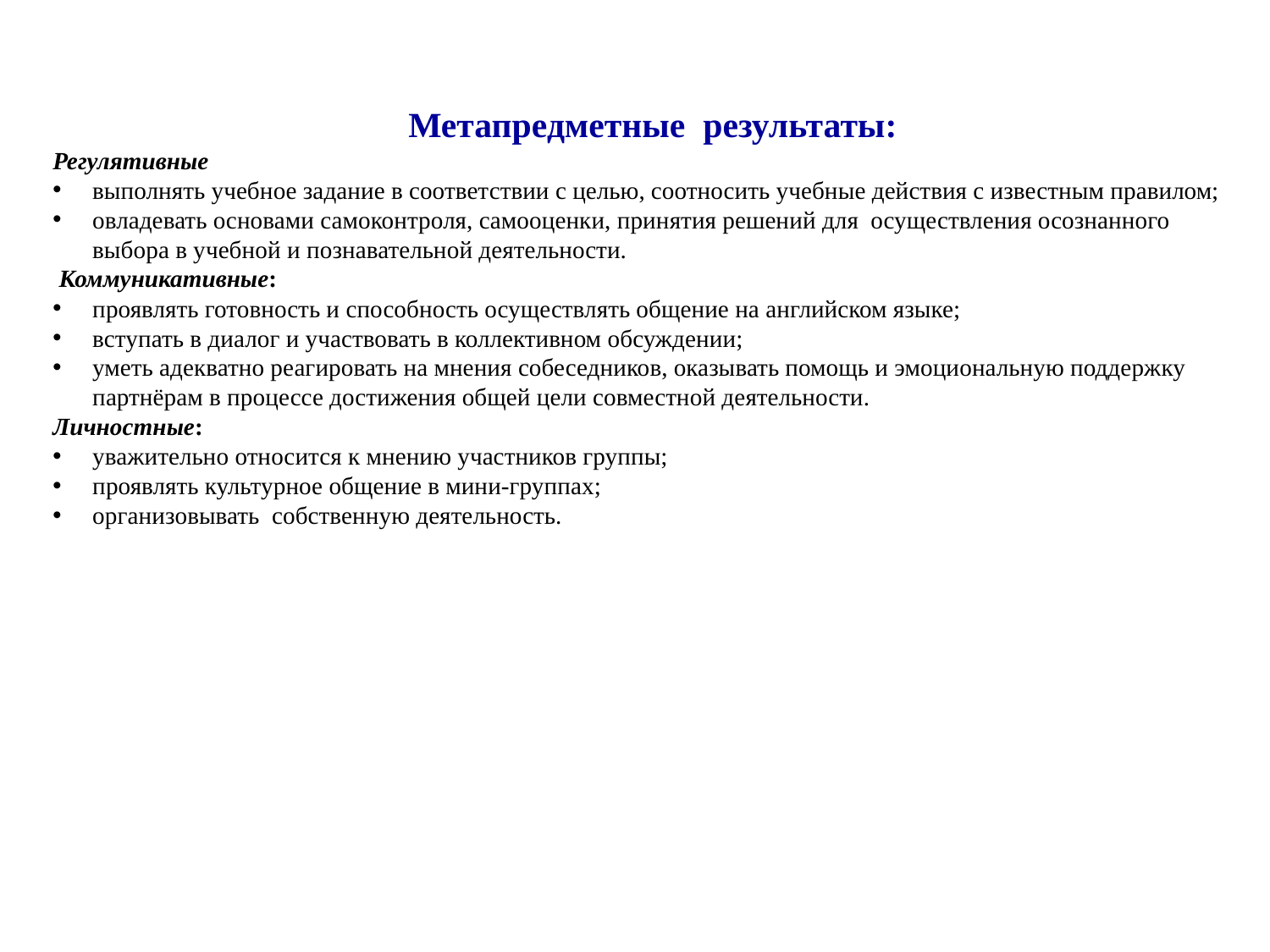

Метапредметные  результаты:
Регулятивные
выполнять учебное задание в соответствии с целью, соотносить учебные действия с известным правилом;
овладевать основами самоконтроля, самооценки, принятия решений для  осуществления осознанного выбора в учебной и познавательной деятельности.
 Коммуникативные:
проявлять готовность и способность осуществлять общение на английском языке;
вступать в диалог и участвовать в коллективном обсуждении;
уметь адекватно реагировать на мнения собеседников, оказывать помощь и эмоциональную поддержку партнёрам в процессе достижения общей цели совместной деятельности.
Личностные:
уважительно относится к мнению участников группы;
проявлять культурное общение в мини-группах;
организовывать  собственную деятельность.